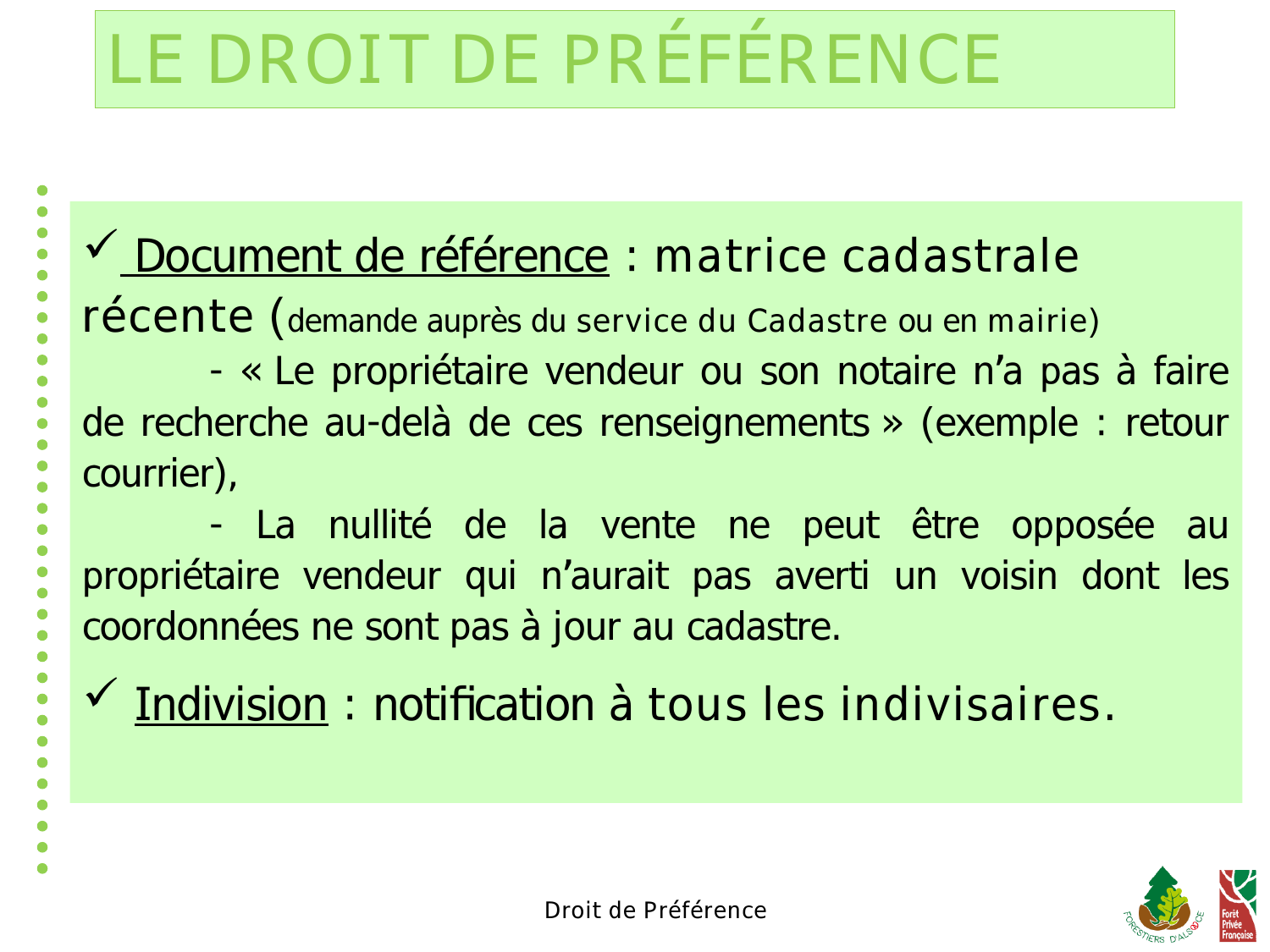

Le Droit de préférence

 Document de référence : matrice cadastrale récente (demande auprès du service du Cadastre ou en mairie)
	- « Le propriétaire vendeur ou son notaire n’a pas à faire de recherche au-delà de ces renseignements » (exemple : retour courrier),
	- La nullité de la vente ne peut être opposée au propriétaire vendeur qui n’aurait pas averti un voisin dont les coordonnées ne sont pas à jour au cadastre.
 Indivision : notification à tous les indivisaires.